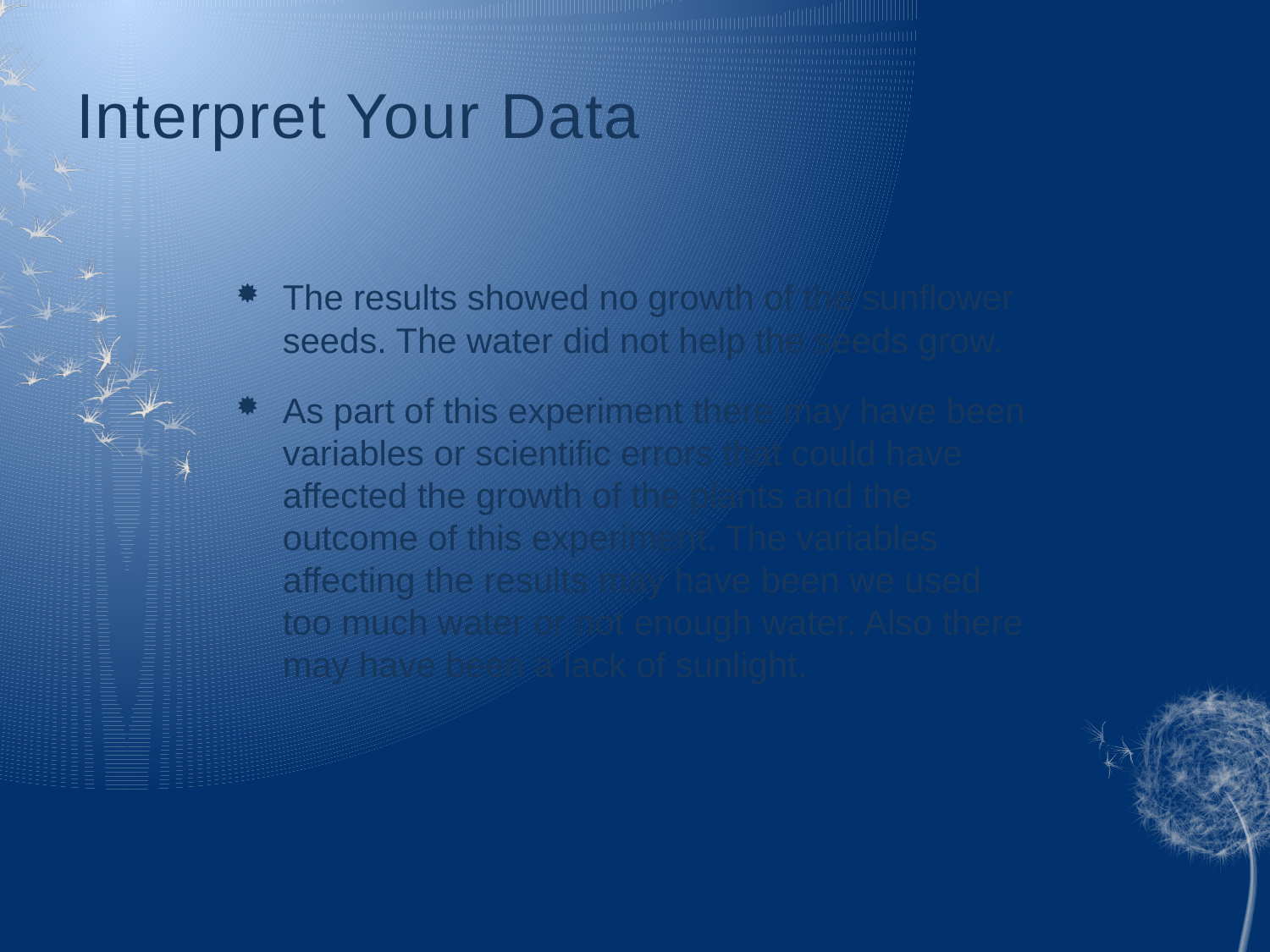

# Interpret Your Data
The results showed no growth of the sunflower seeds. The water did not help the seeds grow.
As part of this experiment there may have been variables or scientific errors that could have affected the growth of the plants and the outcome of this experiment. The variables affecting the results may have been we used too much water or not enough water. Also there may have been a lack of sunlight.